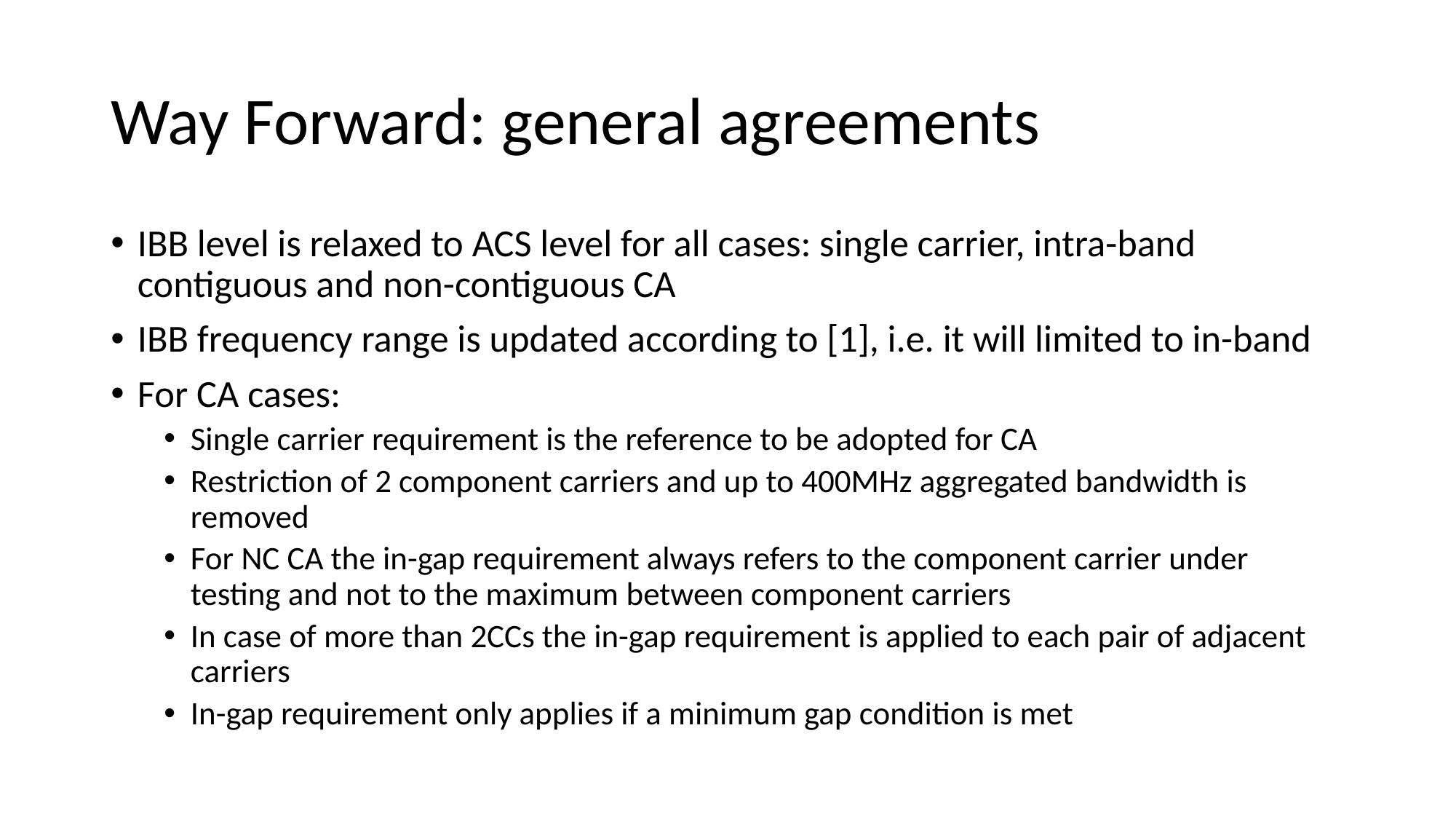

# Way Forward: general agreements
IBB level is relaxed to ACS level for all cases: single carrier, intra-band contiguous and non-contiguous CA
IBB frequency range is updated according to [1], i.e. it will limited to in-band
For CA cases:
Single carrier requirement is the reference to be adopted for CA
Restriction of 2 component carriers and up to 400MHz aggregated bandwidth is removed
For NC CA the in-gap requirement always refers to the component carrier under testing and not to the maximum between component carriers
In case of more than 2CCs the in-gap requirement is applied to each pair of adjacent carriers
In-gap requirement only applies if a minimum gap condition is met